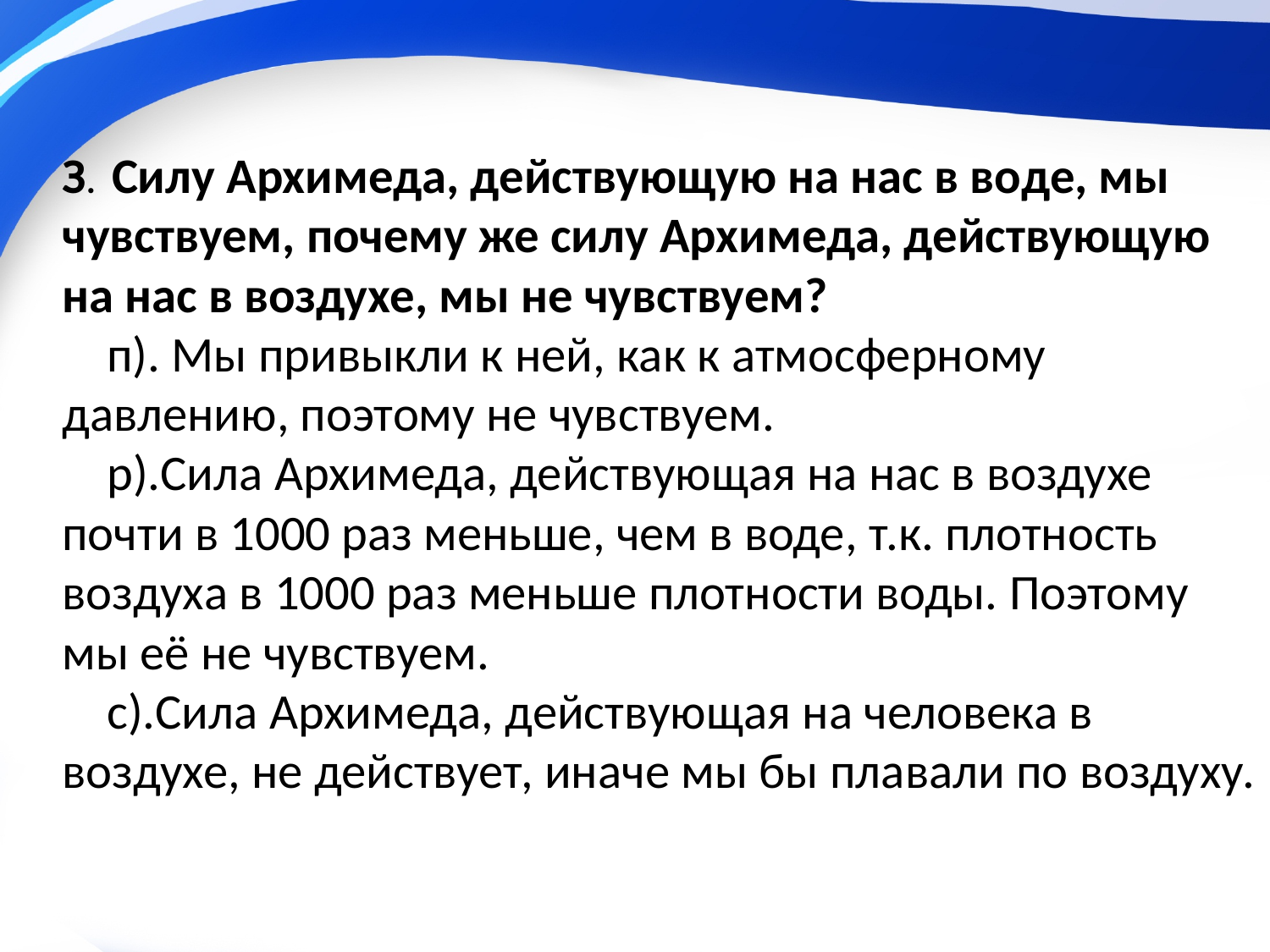

# З.  Силу Архимеда, действующую на нас в воде, мы чувствуем, почему же силу Архимеда, действующую на нас в воздухе, мы не чувствуем? п). Мы привыкли к ней, как к атмосферному давлению, поэтому не чувствуем. р).Сила Архимеда, действующая на нас в воздухе почти в 1000 раз меньше, чем в воде, т.к. плотность воздуха в 1000 раз меньше плотности воды. Поэтому мы её не чувствуем. с).Сила Архимеда, действующая на человека в воздухе, не действует, иначе мы бы плавали по воздуху.